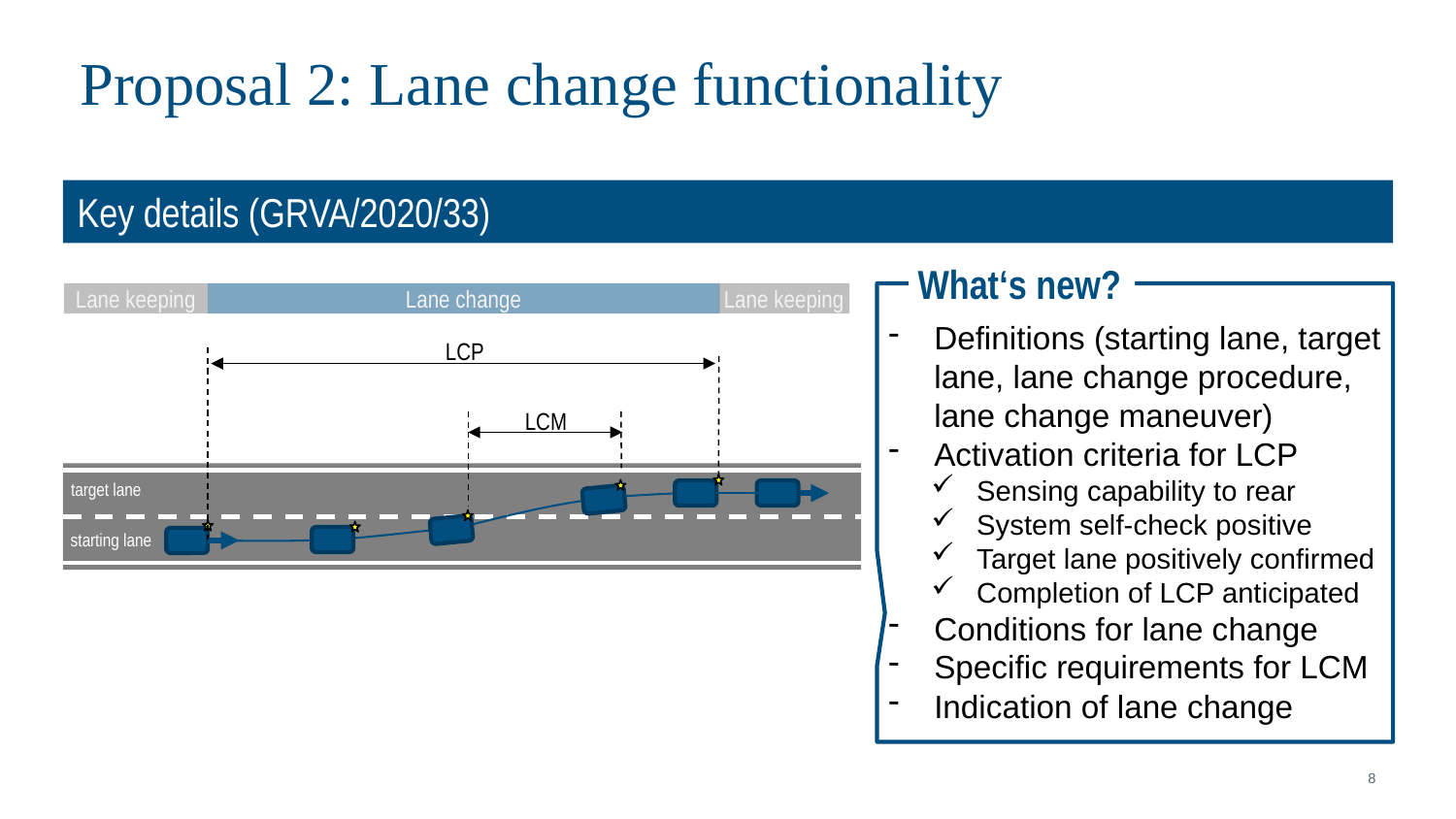

# Proposal 2: Lane change functionality
Key details (GRVA/2020/33)

 What‘s new?
Lane keeping
Lane change
Lane keeping
Definitions (starting lane, target lane, lane change procedure, lane change maneuver)
Activation criteria for LCP
Sensing capability to rear
System self-check positive
Target lane positively confirmed
Completion of LCP anticipated
Conditions for lane change
Specific requirements for LCM
Indication of lane change
LCP
LCM

target lane

starting lane

8